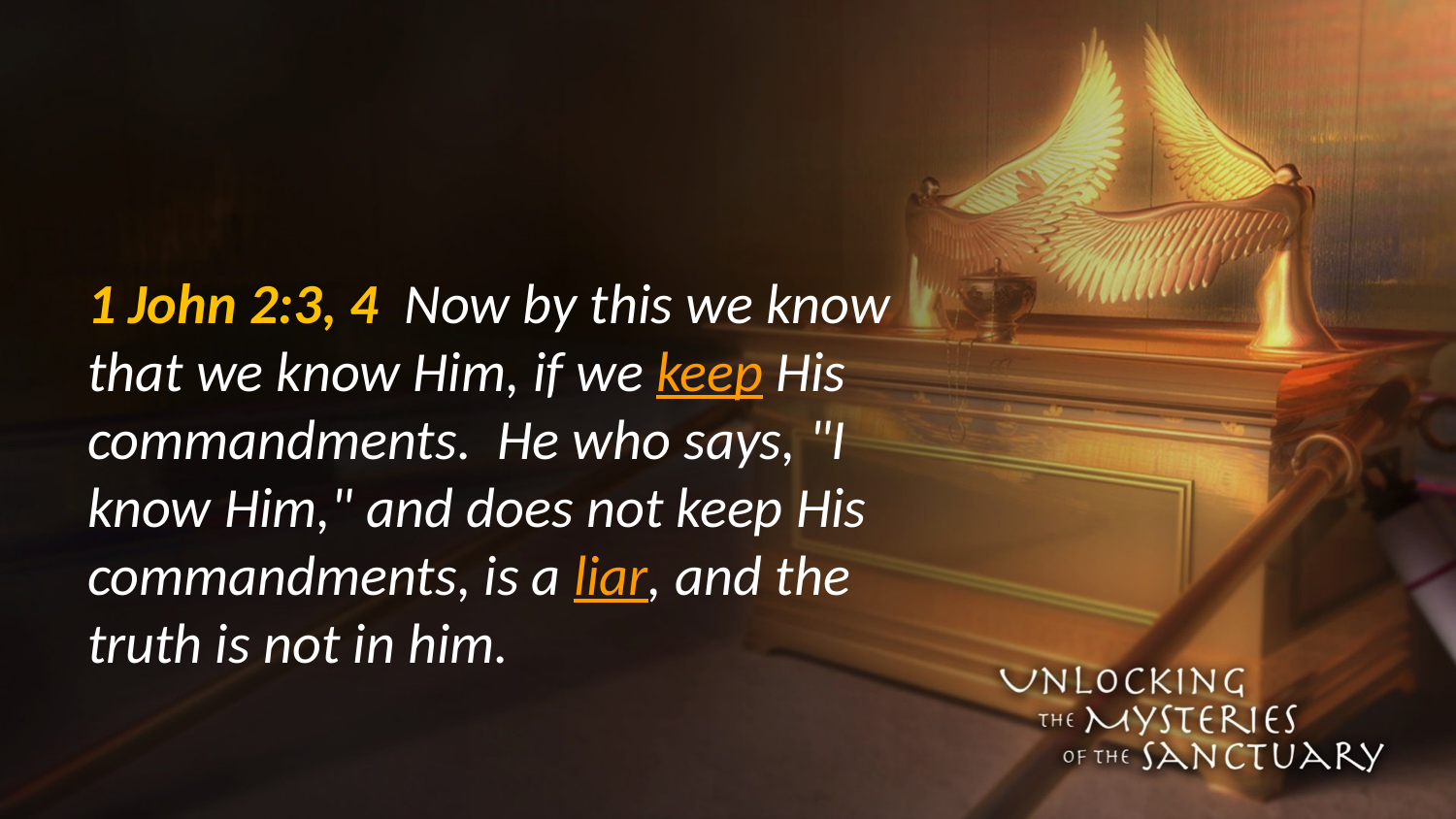

#

1 John 2:3, 4  Now by this we know that we know Him, if we keep His commandments.  He who says, "I know Him," and does not keep His commandments, is a liar, and the truth is not in him.